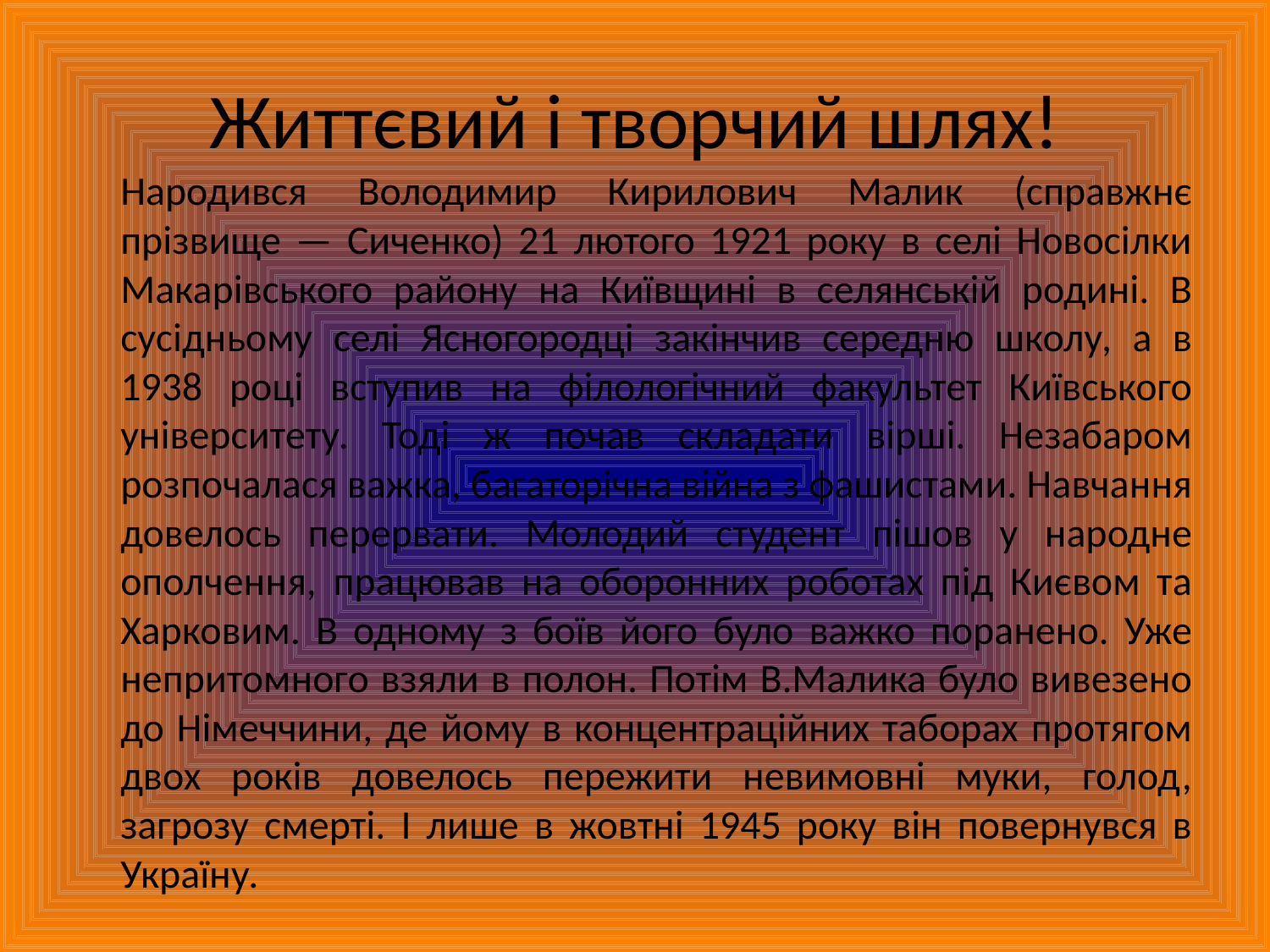

# Життєвий і творчий шлях!
		Народився Володимир Кирилович Малик (справжнє прізвище — Сиченко) 21 лютого 1921 року в селі Новосілки Макарівського району на Київщині в селянській родині. В сусідньому селі Ясногородці закінчив середню школу, а в 1938 році вступив на філологічний факультет Київського університету. Тоді ж почав складати вірші. Незабаром розпочалася важка, багаторічна війна з фашистами. Навчання довелось перервати. Молодий студент пішов у народне ополчення, працював на оборонних роботах під Києвом та Харковим. В одному з боїв його було важко поранено. Уже непритомного взяли в полон. Потім В.Малика було вивезено до Німеччини, де йому в концентраційних таборах протягом двох років довелось пережити невимовні муки, голод, загрозу смерті. І лише в жовтні 1945 року він повернувся в Україну.